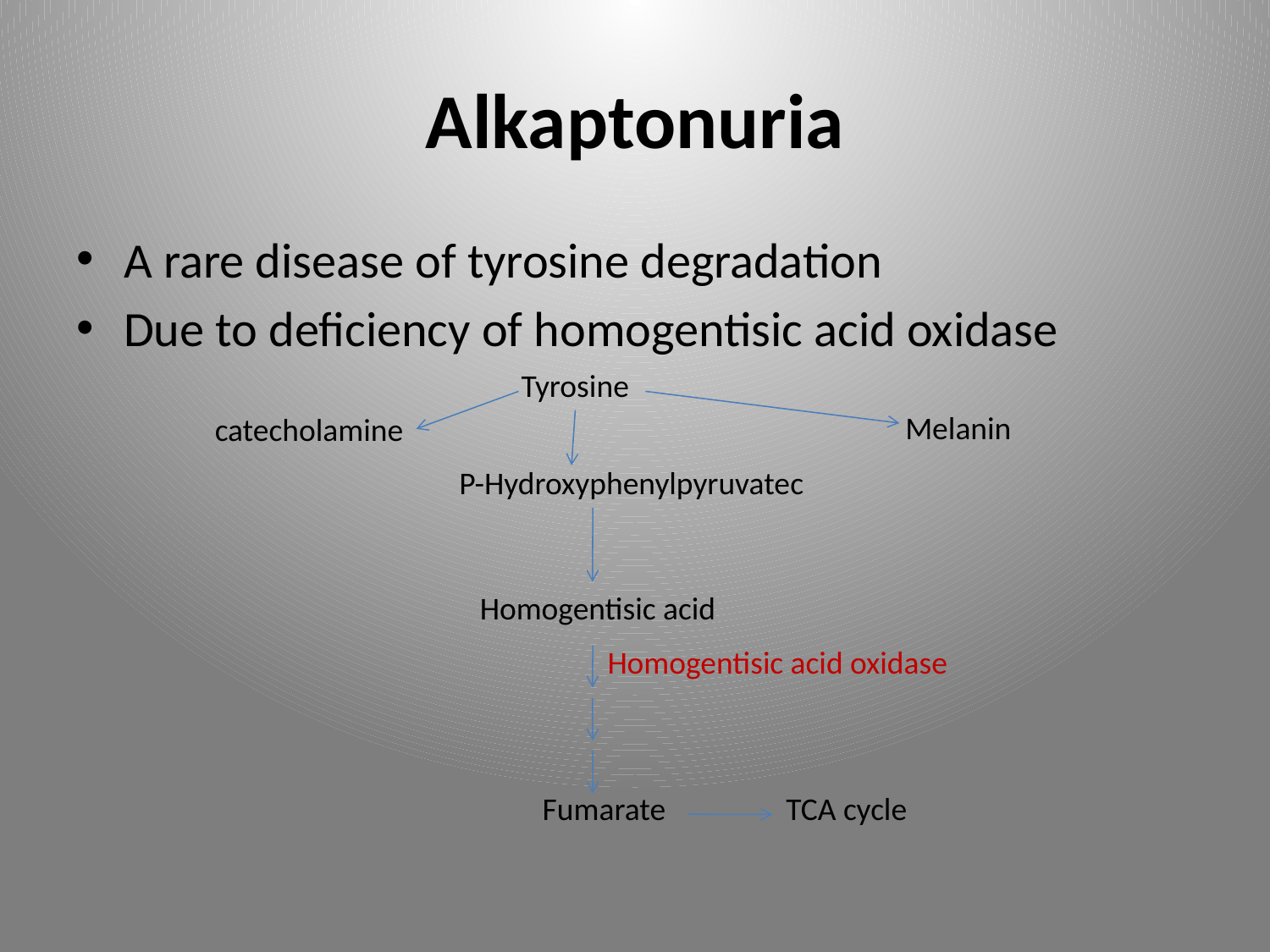

# Alkaptonuria
A rare disease of tyrosine degradation
Due to deficiency of homogentisic acid oxidase

Tyrosine
Melanin
catecholamine
P-Hydroxyphenylpyruvatec
Homogentisic acid
Fumarate
TCA cycle
Homogentisic acid oxidase